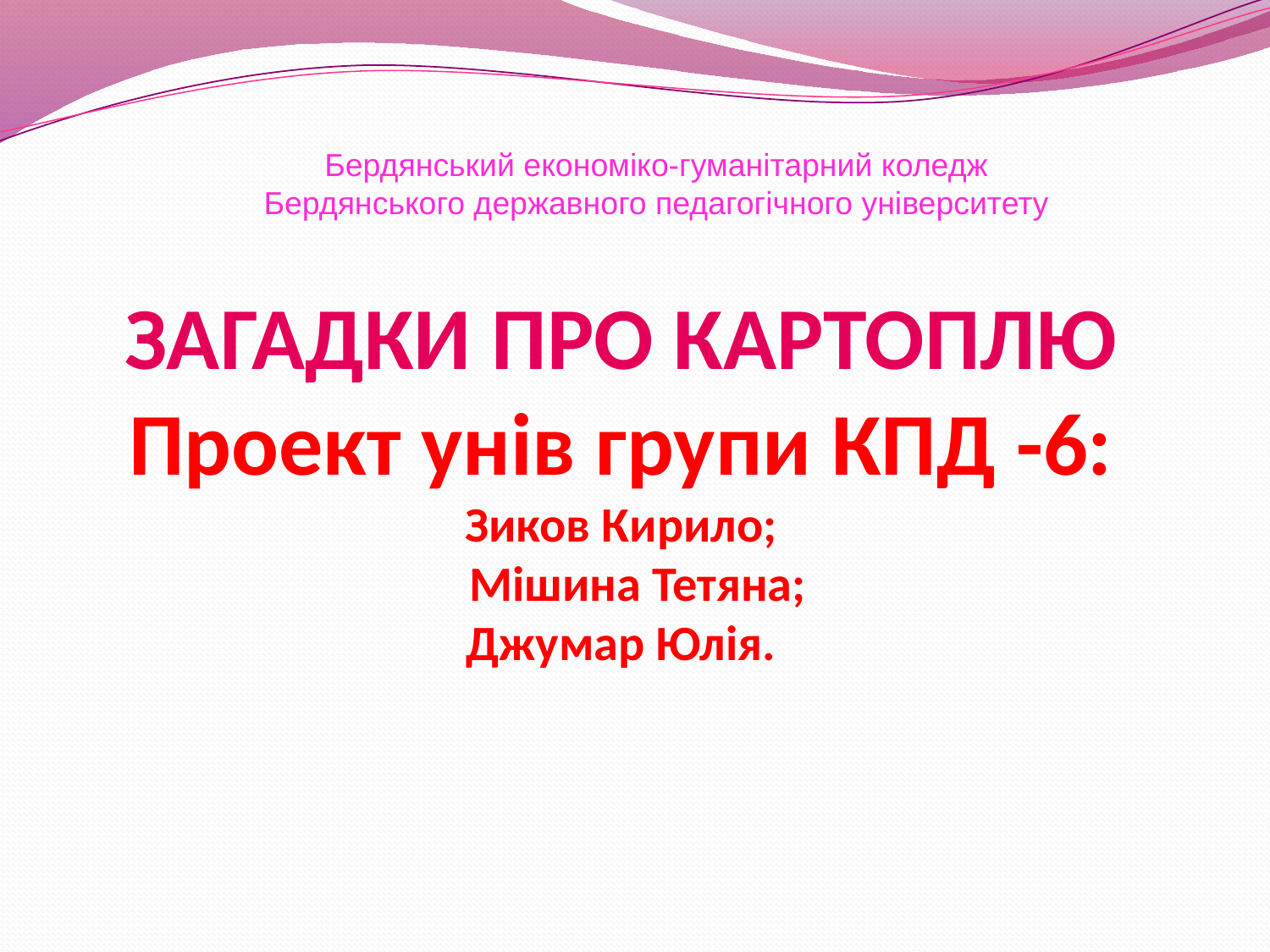

Бердянський економіко-гуманітарний коледж
Бердянського державного педагогічного університету

# ЗАГАДКИ ПРО КАРТОПЛЮ Проект унів групи КПД -6: Зиков Кирило; Мішина Тетяна; Джумар Юлія.